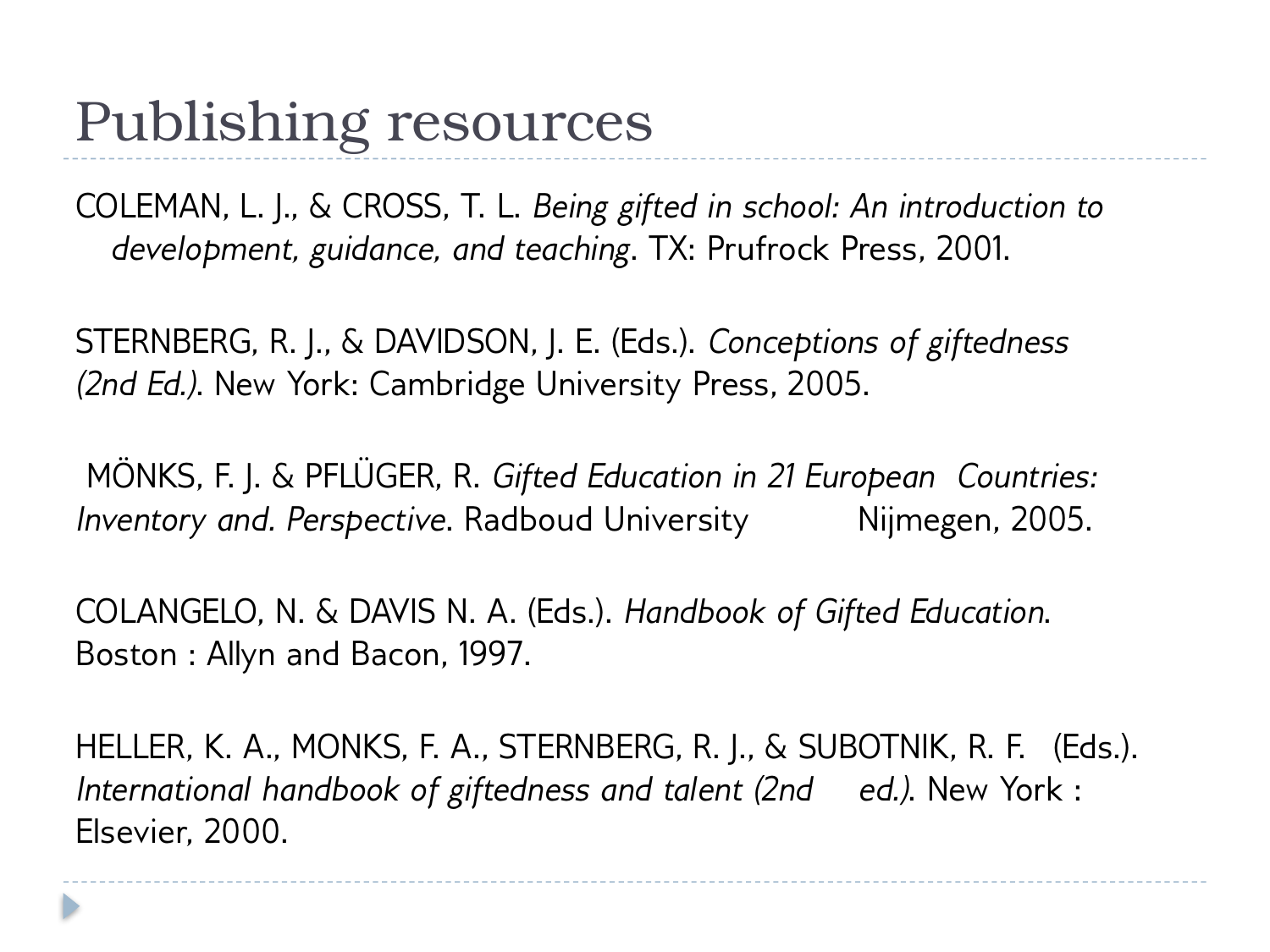

# Publishing resources
COLEMAN, L. J., & CROSS, T. L. Being gifted in school: An introduction to development, guidance, and teaching. TX: Prufrock Press, 2001.
STERNBERG, R. J., & DAVIDSON, J. E. (Eds.). Conceptions of giftedness 	(2nd Ed.). New York: Cambridge University Press, 2005.
 MÖNKS, F. J. & PFLÜGER, R. Gifted Education in 21 European 	Countries: Inventory and. Perspective. Radboud University 	Nijmegen, 2005.
COLANGELO, N. & DAVIS N. A. (Eds.). Handbook of Gifted Education. 	Boston : Allyn and Bacon, 1997.
HELLER, K. A., MONKS, F. A., STERNBERG, R. J., & SUBOTNIK, R. F. 	(Eds.). International handbook of giftedness and talent (2nd 	ed.). New York : Elsevier, 2000.